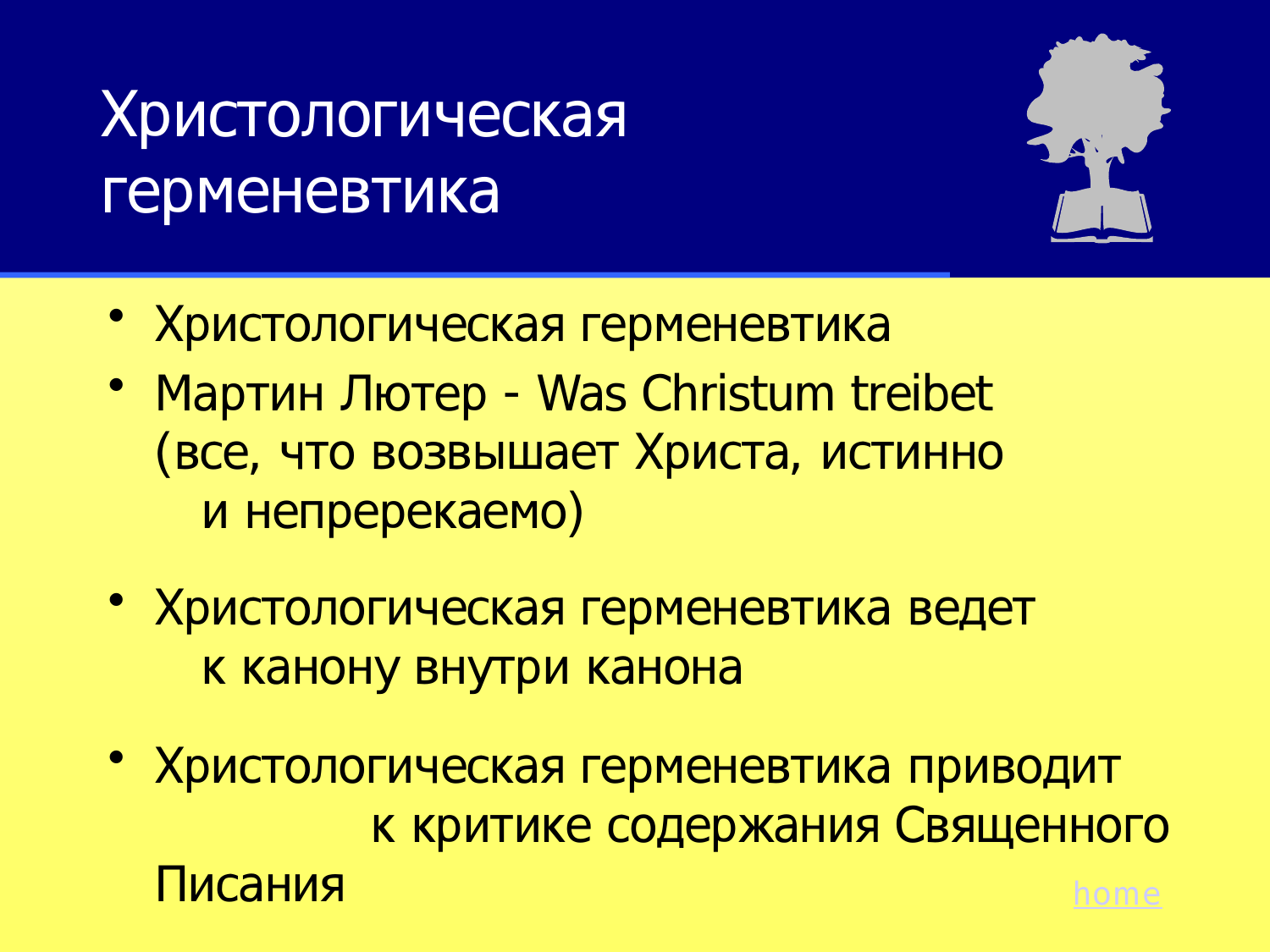

# Христологическая герменевтика
Христологическая герменевтика
Мартин Лютер - Was Christum treibet                 (все, что возвышает Христа, истинно                    и непререкаемо)

Христологическая герменевтика ведет                  к канону внутри канона
Христологическая герменевтика приводит                       к критике содержания Священного Писания